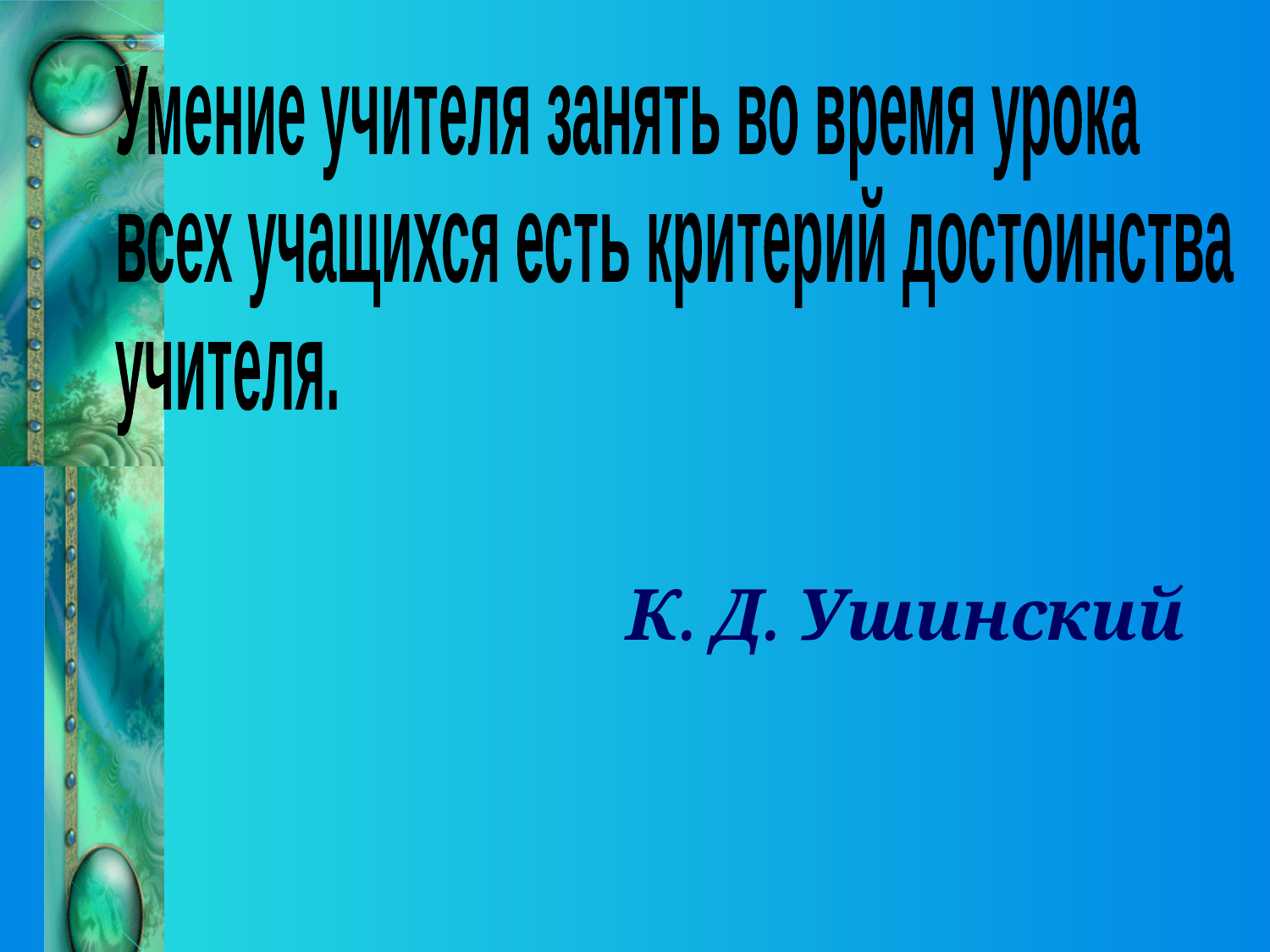

Умение учителя занять во время урока
всех учащихся есть критерий достоинства
учителя.
К. Д. Ушинский